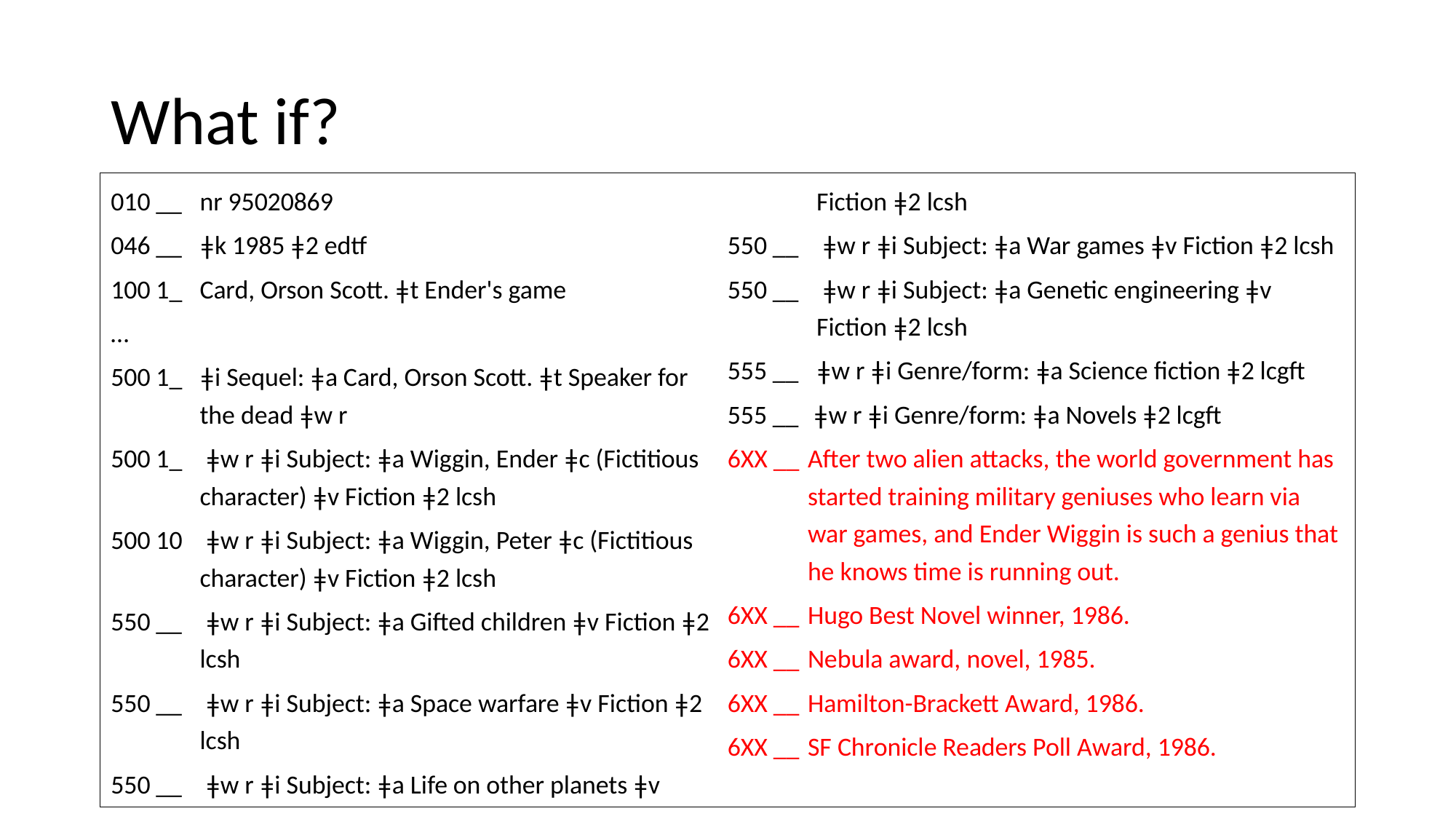

# What if?
010 __	nr 95020869
046 __	ǂk 1985 ǂ2 edtf
100 1_	Card, Orson Scott. ǂt Ender's game
…
500 1_	ǂi Sequel: ǂa Card, Orson Scott. ǂt Speaker for the dead ǂw r
500 1_	 ǂw r ǂi Subject: ǂa Wiggin, Ender ǂc (Fictitious character) ǂv Fiction ǂ2 lcsh
500 10	 ǂw r ǂi Subject: ǂa Wiggin, Peter ǂc (Fictitious character) ǂv Fiction ǂ2 lcsh
550 __	 ǂw r ǂi Subject: ǂa Gifted children ǂv Fiction ǂ2 lcsh
550 __	 ǂw r ǂi Subject: ǂa Space warfare ǂv Fiction ǂ2 lcsh
550 __	 ǂw r ǂi Subject: ǂa Life on other planets ǂv Fiction ǂ2 lcsh
550 __	 ǂw r ǂi Subject: ǂa War games ǂv Fiction ǂ2 lcsh
550 __	 ǂw r ǂi Subject: ǂa Genetic engineering ǂv Fiction ǂ2 lcsh
555 __	ǂw r ǂi Genre/form: ǂa Science fiction ǂ2 lcgft
555 __	 ǂw r ǂi Genre/form: ǂa Novels ǂ2 lcgft
6XX __	After two alien attacks, the world government has started training military geniuses who learn via war games, and Ender Wiggin is such a genius that he knows time is running out.
6XX __	Hugo Best Novel winner, 1986.
6XX __	Nebula award, novel, 1985.
6XX __	Hamilton-Brackett Award, 1986.
6XX __	SF Chronicle Readers Poll Award, 1986.